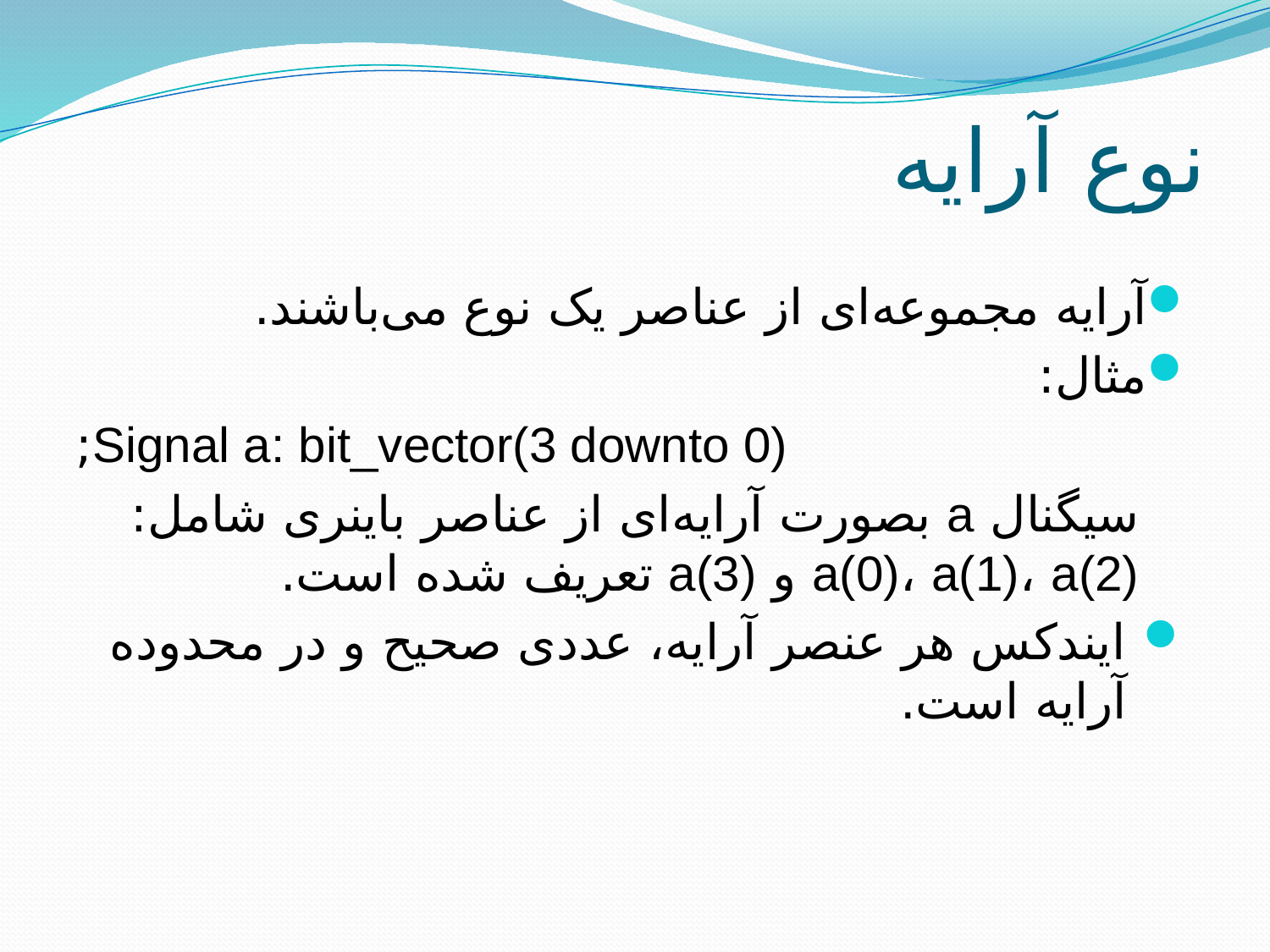

# نوع آرایه
آرایه مجموعه‌ای از عناصر یک نوع می‌باشند.
مثال:
Signal a: bit_vector(3 downto 0);
سیگنال a بصورت آرایه‌ای از عناصر باینری شامل: a(0)، a(1)، a(2) و a(3) تعریف شده است.
ایندکس هر عنصر آرایه، عددی صحیح و در محدوده آرایه است.